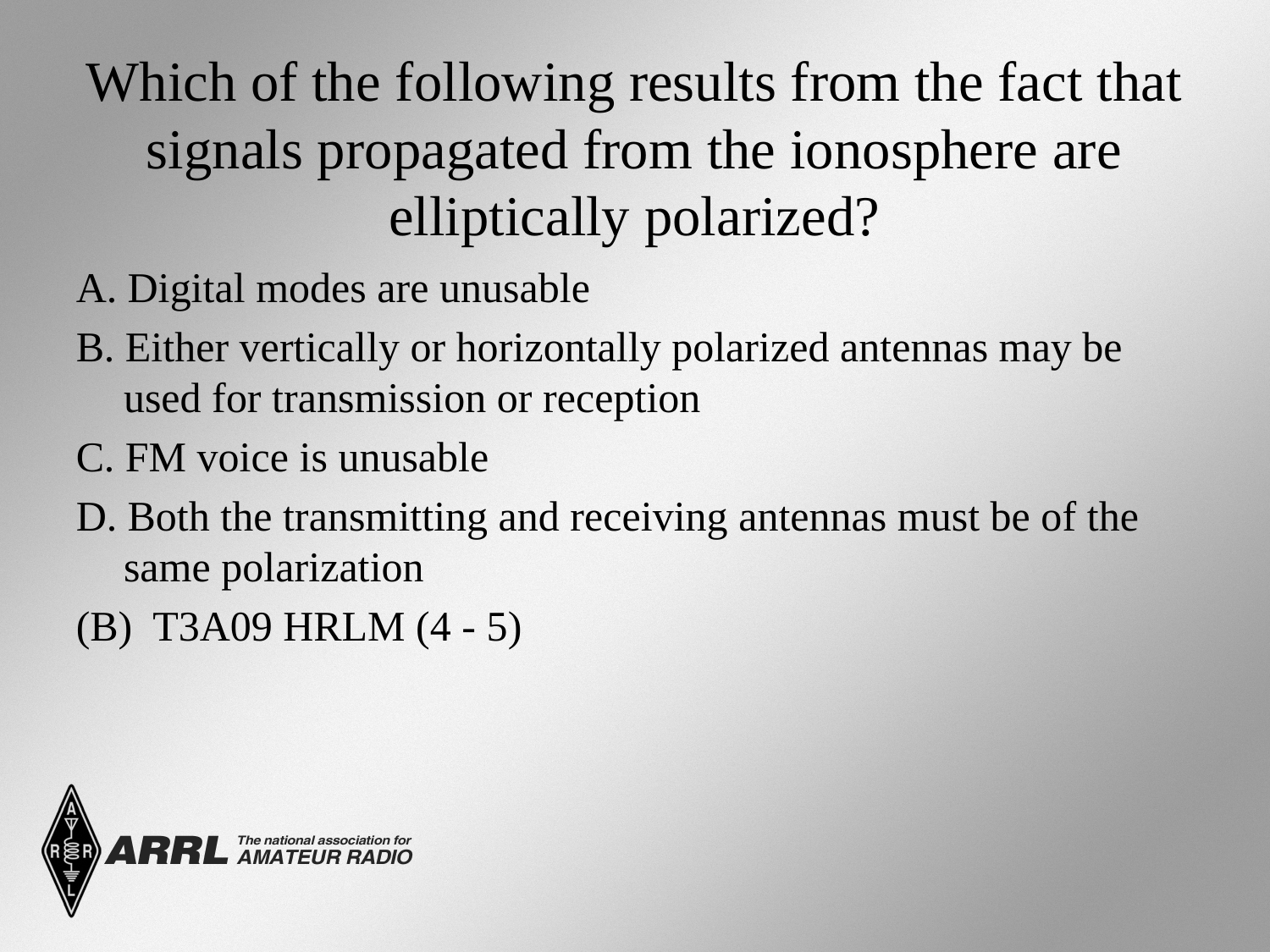

# Which of the following results from the fact that signals propagated from the ionosphere are elliptically polarized?
A. Digital modes are unusable
B. Either vertically or horizontally polarized antennas may be used for transmission or reception
C. FM voice is unusable
D. Both the transmitting and receiving antennas must be of the same polarization
(B)  T3A09 HRLM (4 - 5)